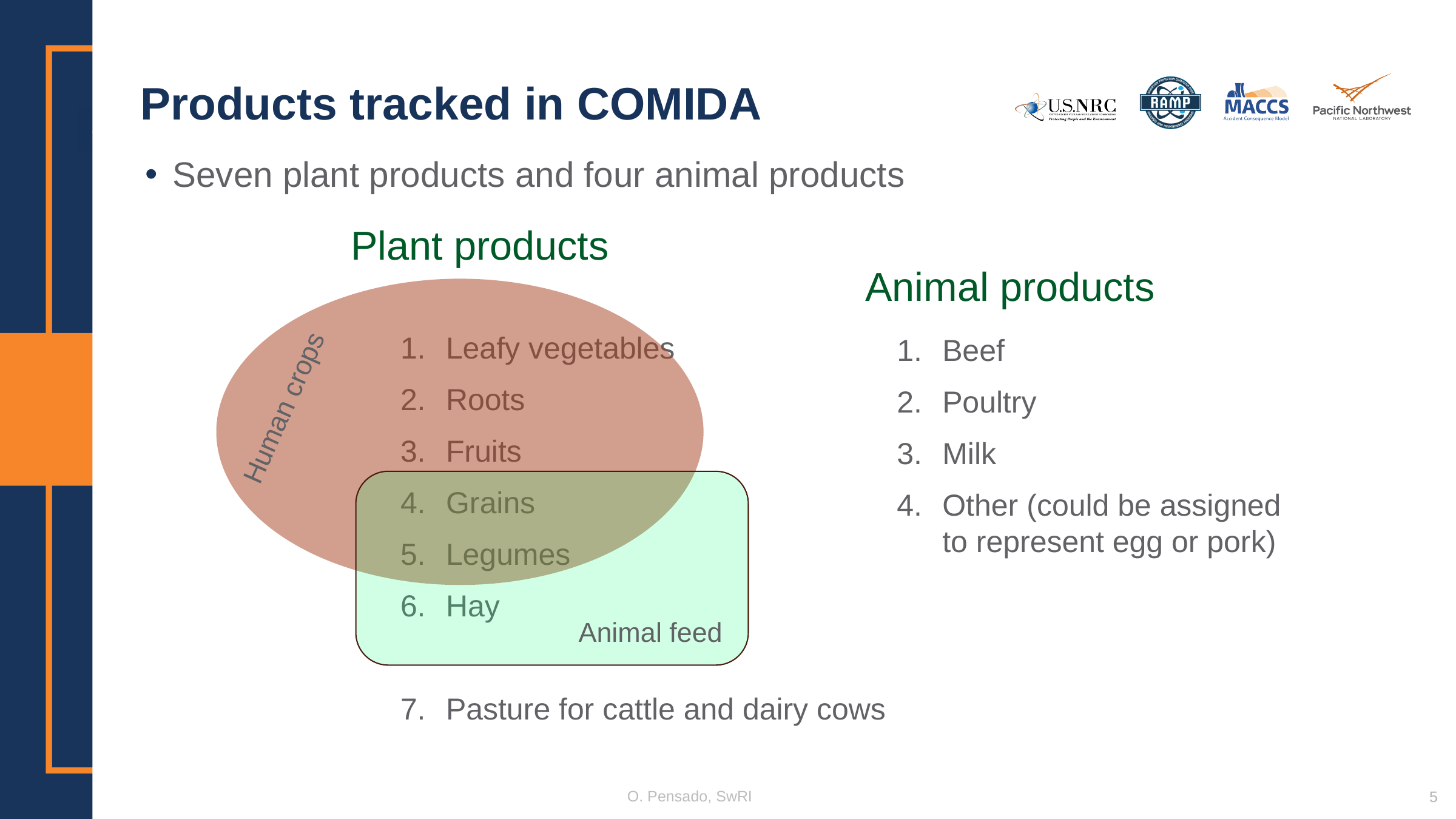

# Products tracked in COMIDA
Seven plant products and four animal products
Plant products
Animal products

Leafy vegetables
Roots
Fruits
Grains
Legumes
Hay

Pasture for cattle and dairy cows
Beef
Poultry
Milk
Other (could be assigned to represent egg or pork)
Human crops

Animal feed
O. Pensado, SwRI
5